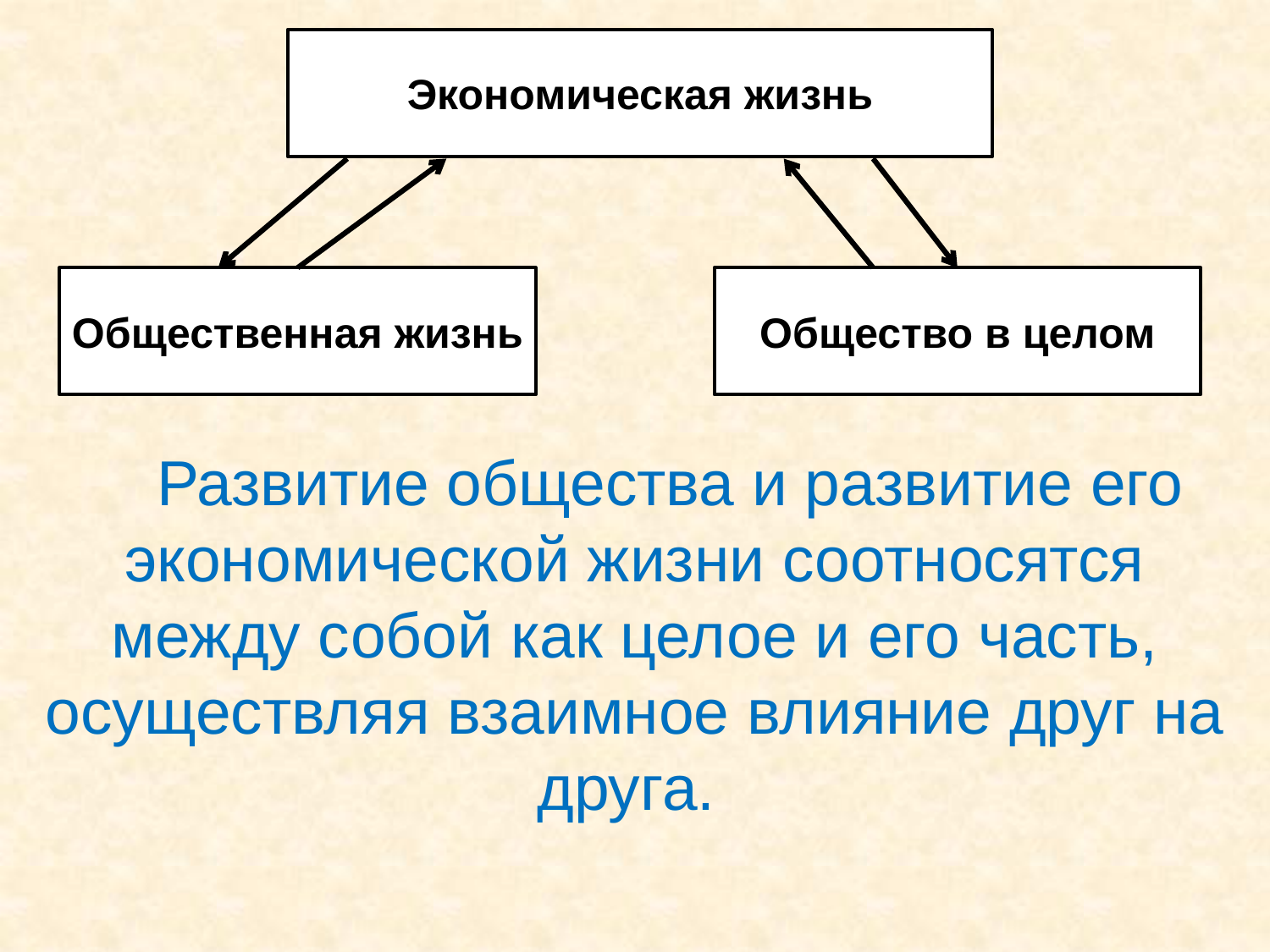

Экономическая жизнь
Общественная жизнь
Общество в целом
    Развитие общества и развитие его экономической жизни соотносятся между собой как целое и его часть, осуществляя взаимное влияние друг на друга.